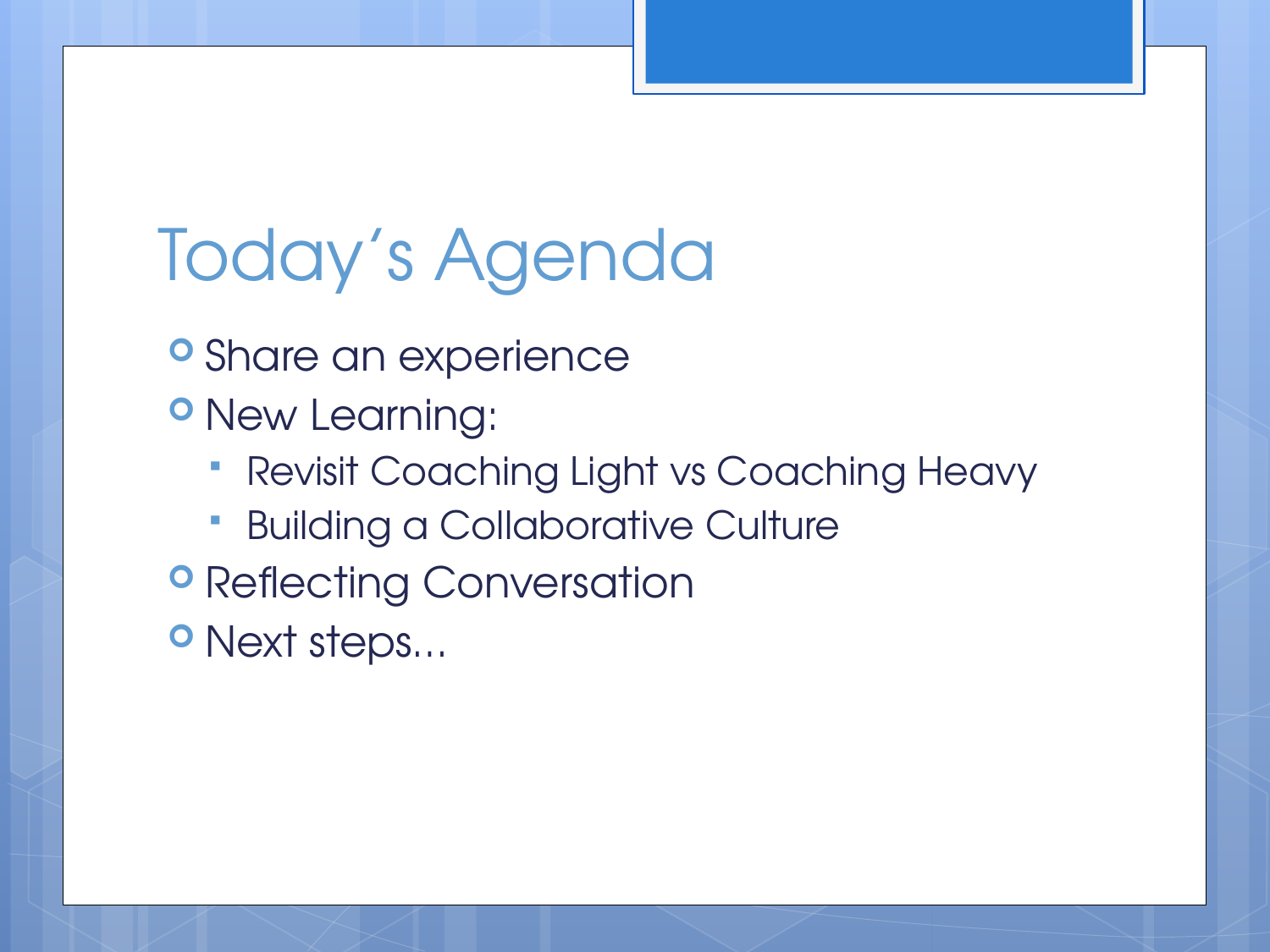

# Today’s Agenda
Share an experience
New Learning:
Revisit Coaching Light vs Coaching Heavy
Building a Collaborative Culture
Reflecting Conversation
Next steps…